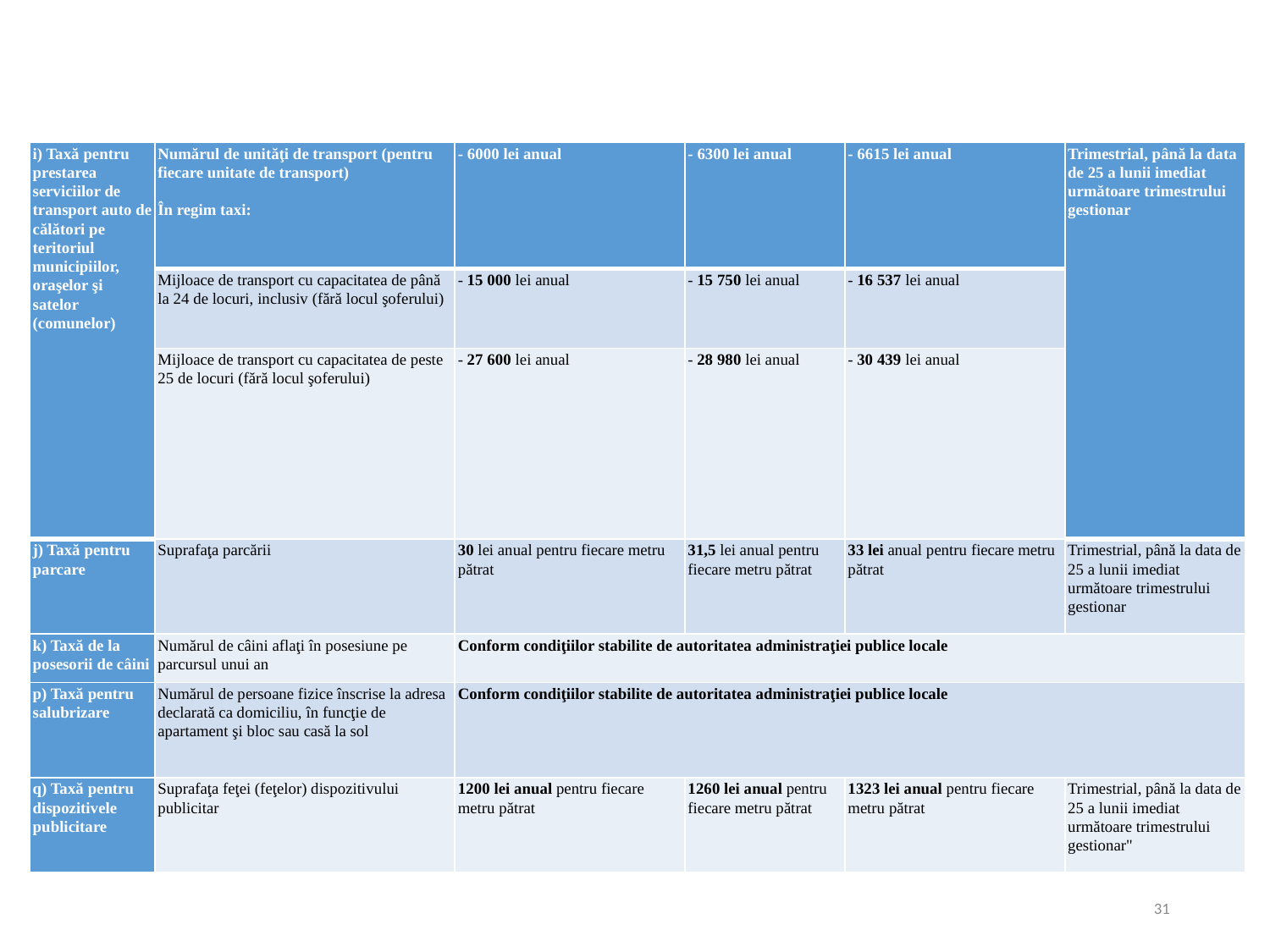

| i) Taxă pentru prestarea serviciilor de transport auto de călători pe teritoriul municipiilor, oraşelor şi satelor (comunelor) | Numărul de unităţi de transport (pentru fiecare unitate de transport)   În regim taxi: | - 6000 lei anual | - 6300 lei anual | - 6615 lei anual | Trimestrial, până la data de 25 a lunii imediat următoare trimestrului gestionar |
| --- | --- | --- | --- | --- | --- |
|  | Mijloace de transport cu capacitatea de până la 24 de locuri, inclusiv (fără locul şoferului) | - 15 000 lei anual | - 15 750 lei anual | - 16 537 lei anual |  |
|  | Mijloace de transport cu capacitatea de peste 25 de locuri (fără locul şoferului) | - 27 600 lei anual | - 28 980 lei anual | - 30 439 lei anual |  |
| j) Taxă pentru parcare | Suprafaţa parcării | 30 lei anual pentru fiecare metru pătrat | 31,5 lei anual pentru fiecare metru pătrat | 33 lei anual pentru fiecare metru pătrat | Trimestrial, până la data de 25 a lunii imediat următoare trimestrului gestionar |
| k) Taxă de la posesorii de câini | Numărul de câini aflaţi în posesiune pe parcursul unui an | Conform condiţiilor stabilite de autoritatea administraţiei publice locale |  |  |  |
| p) Taxă pentru salubrizare | Numărul de persoane fizice înscrise la adresa declarată ca domiciliu, în funcţie de apartament şi bloc sau casă la sol | Conform condiţiilor stabilite de autoritatea administraţiei publice locale |  |  |  |
| q) Taxă pentru dispozitivele publicitare | Suprafaţa feţei (feţelor) dispozitivului publicitar | 1200 lei anual pentru fiecare metru pătrat | 1260 lei anual pentru fiecare metru pătrat | 1323 lei anual pentru fiecare metru pătrat | Trimestrial, până la data de 25 a lunii imediat următoare trimestrului gestionar" |

31